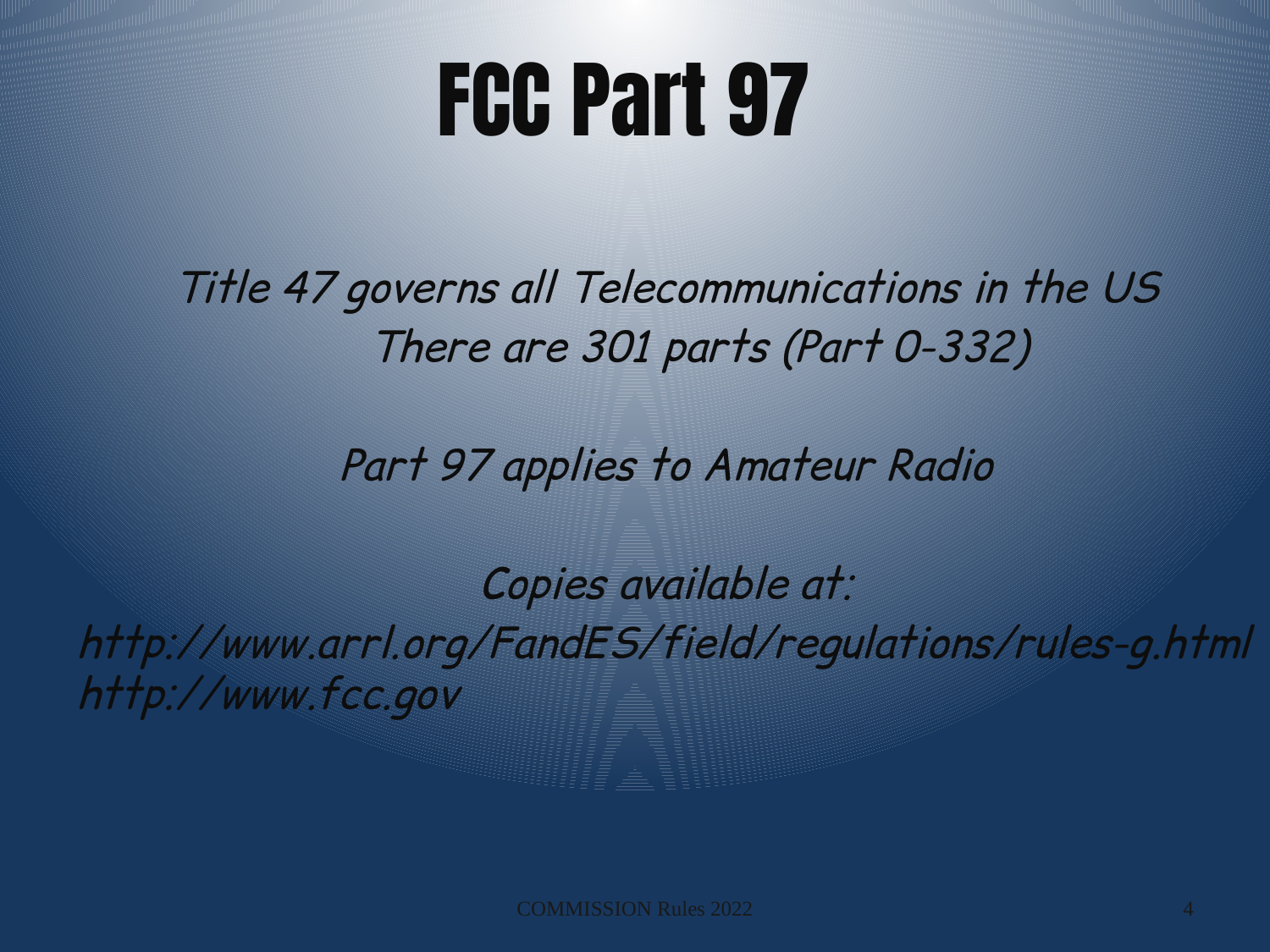

# FCC Part 97
Title 47 governs all Telecommunications in the US
There are 301 parts (Part 0-332)

Part 97 applies to Amateur Radio

Copies available at:
http://www.arrl.org/FandES/field/regulations/rules-g.html
http://www.fcc.gov

COMMISSION Rules 2022
4